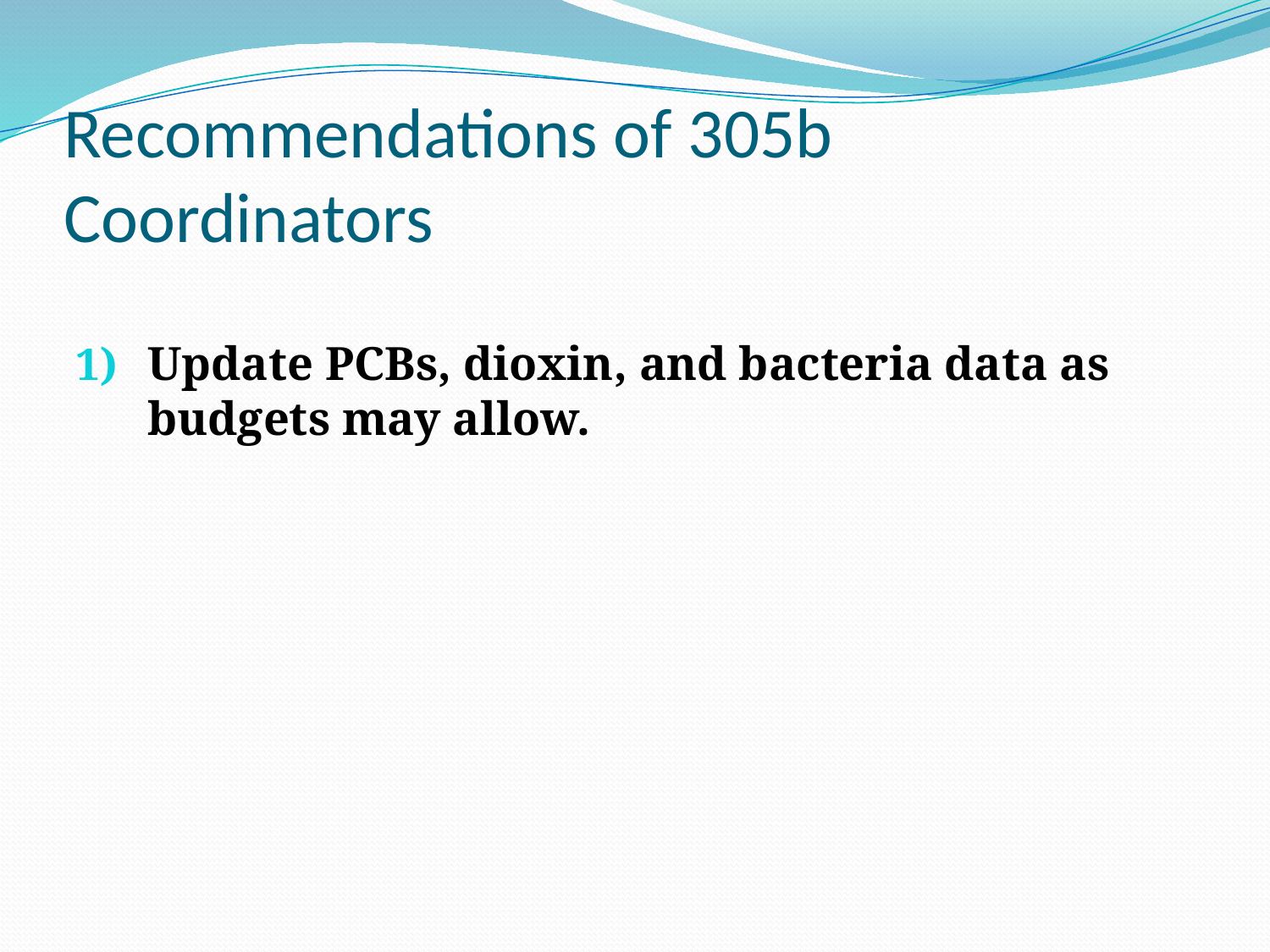

# Recommendations of 305b  Coordinators
Update PCBs, dioxin, and bacteria data as budgets may allow.